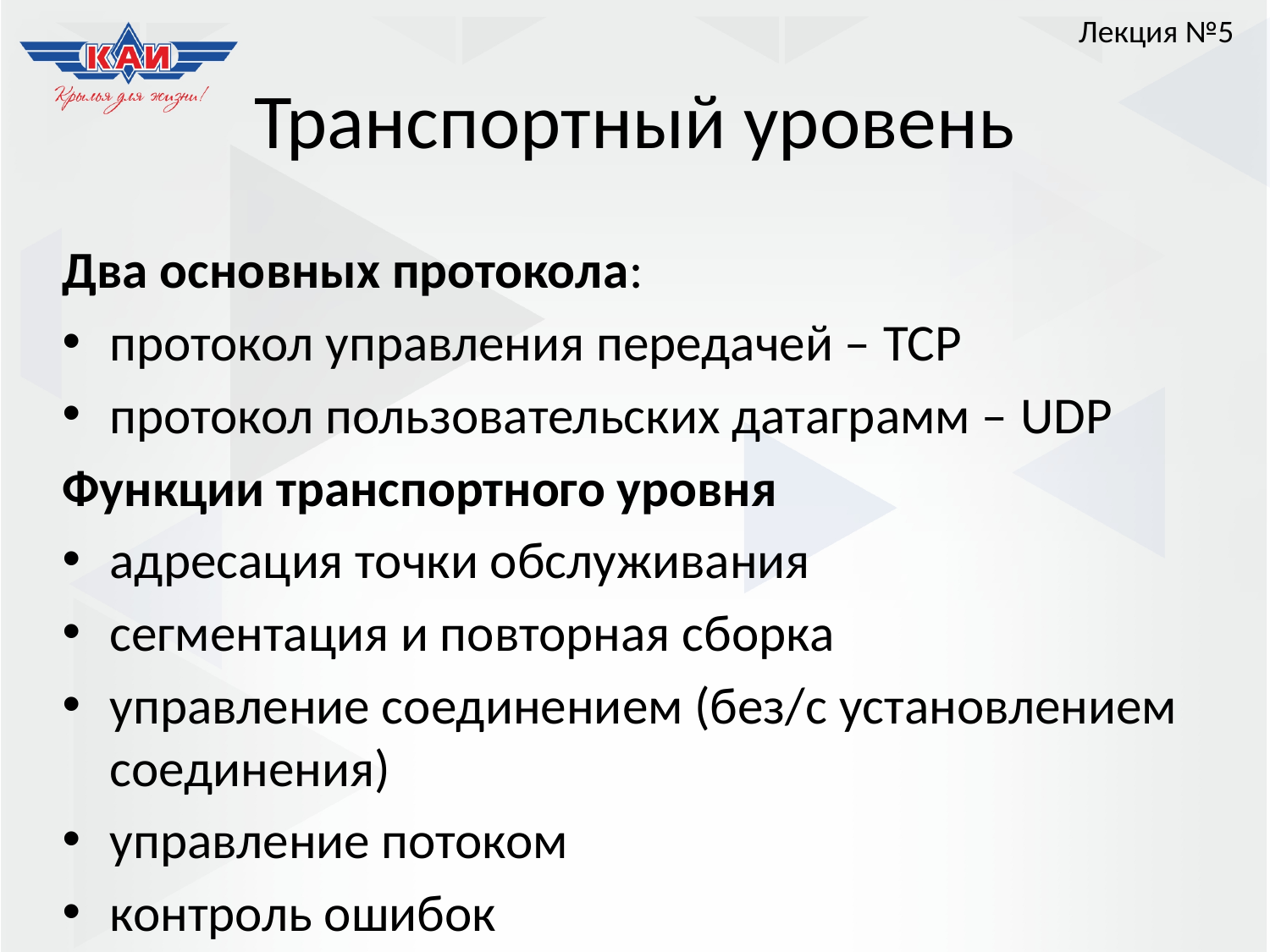

Лекция №5
# Транспортный уровень
Два основных протокола:
протокол управления передачей – TCP
протокол пользовательских датаграмм – UDP
Функции транспортного уровня
адресация точки обслуживания
сегментация и повторная сборка
управление соединением (без/с установлением соединения)
управление потоком
контроль ошибок